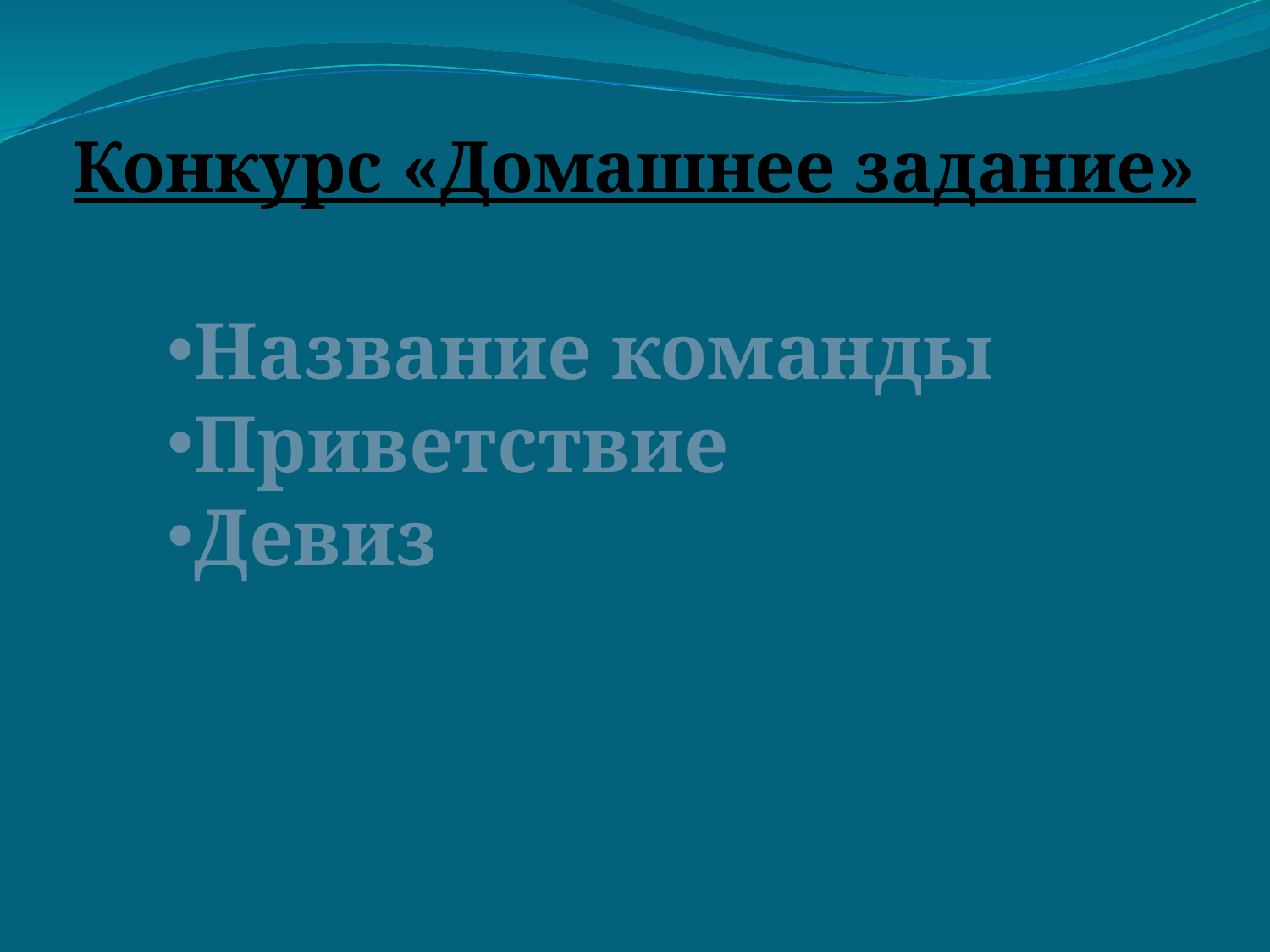

Конкурс «Домашнее задание»
Название команды
Приветствие
Девиз